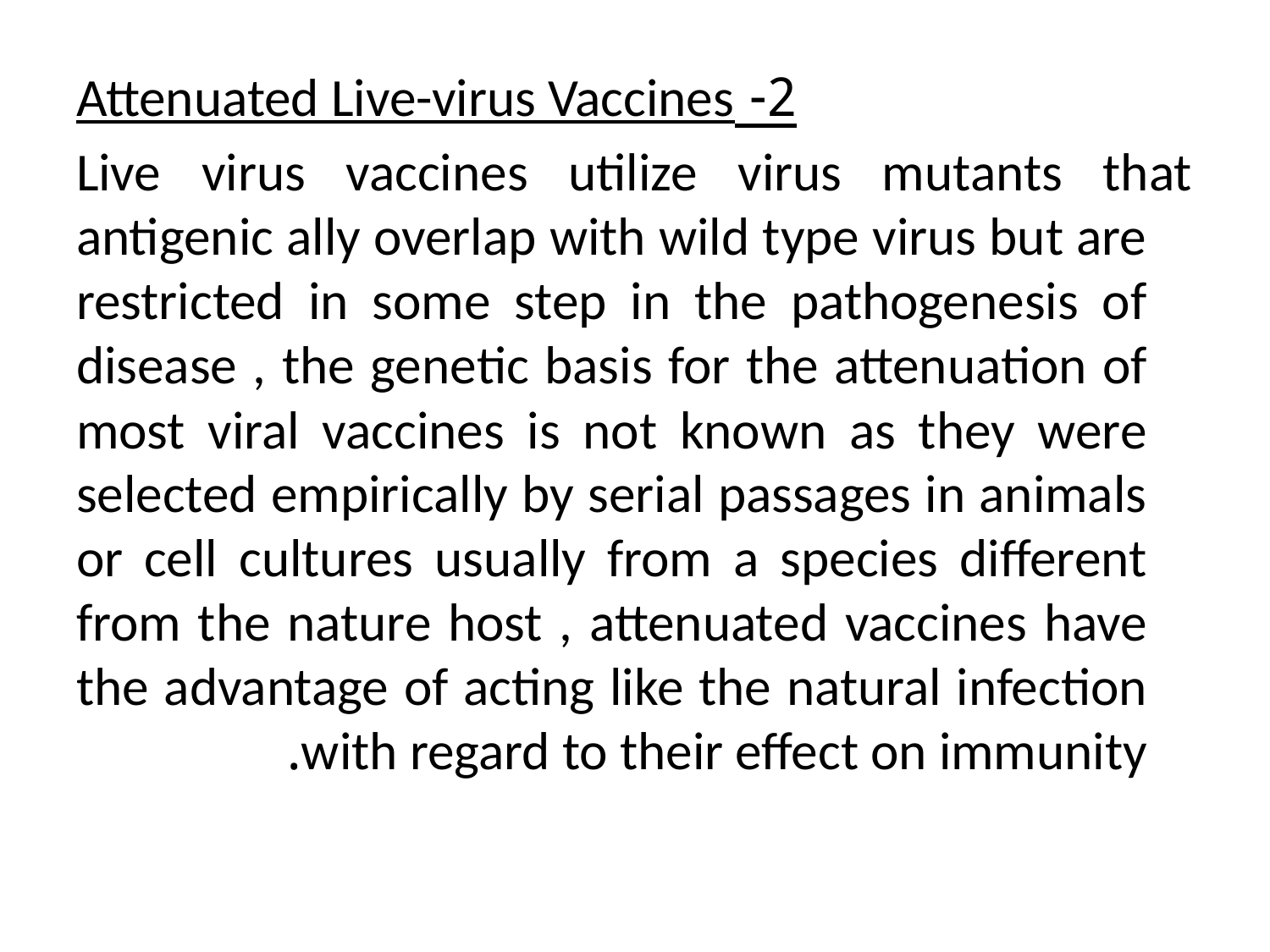

2- Attenuated Live-virus Vaccines
Live virus vaccines utilize virus mutants that antigenic ally overlap with wild type virus but are restricted in some step in the pathogenesis of disease , the genetic basis for the attenuation of most viral vaccines is not known as they were selected empirically by serial passages in animals or cell cultures usually from a species different from the nature host , attenuated vaccines have the advantage of acting like the natural infection with regard to their effect on immunity.